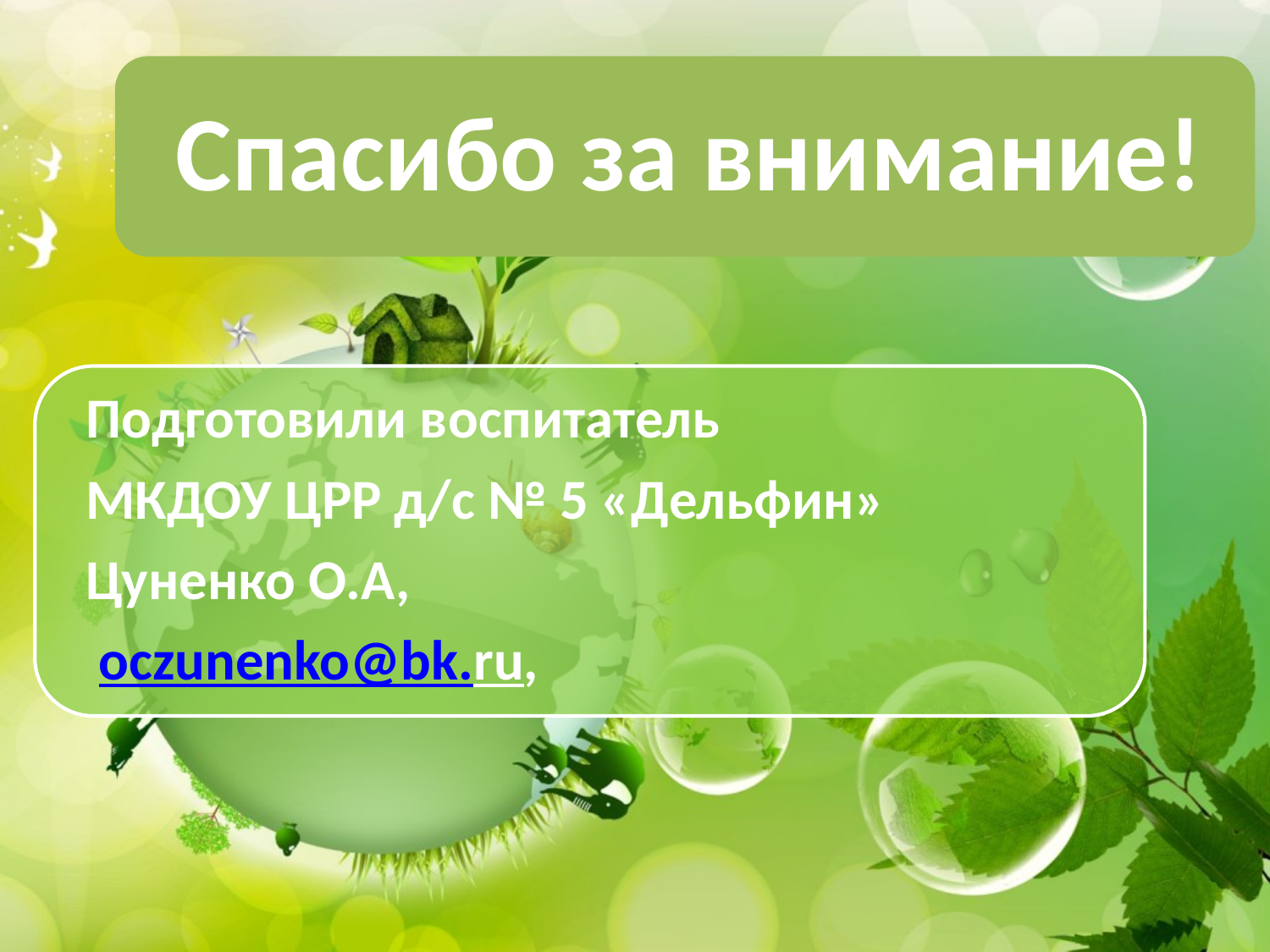

Спасибо за внимание!
Подготовили воспитатель
МКДОУ ЦРР д/с № 5 «Дельфин»
Цуненко О.А,
 oczunenko@bk.ru,